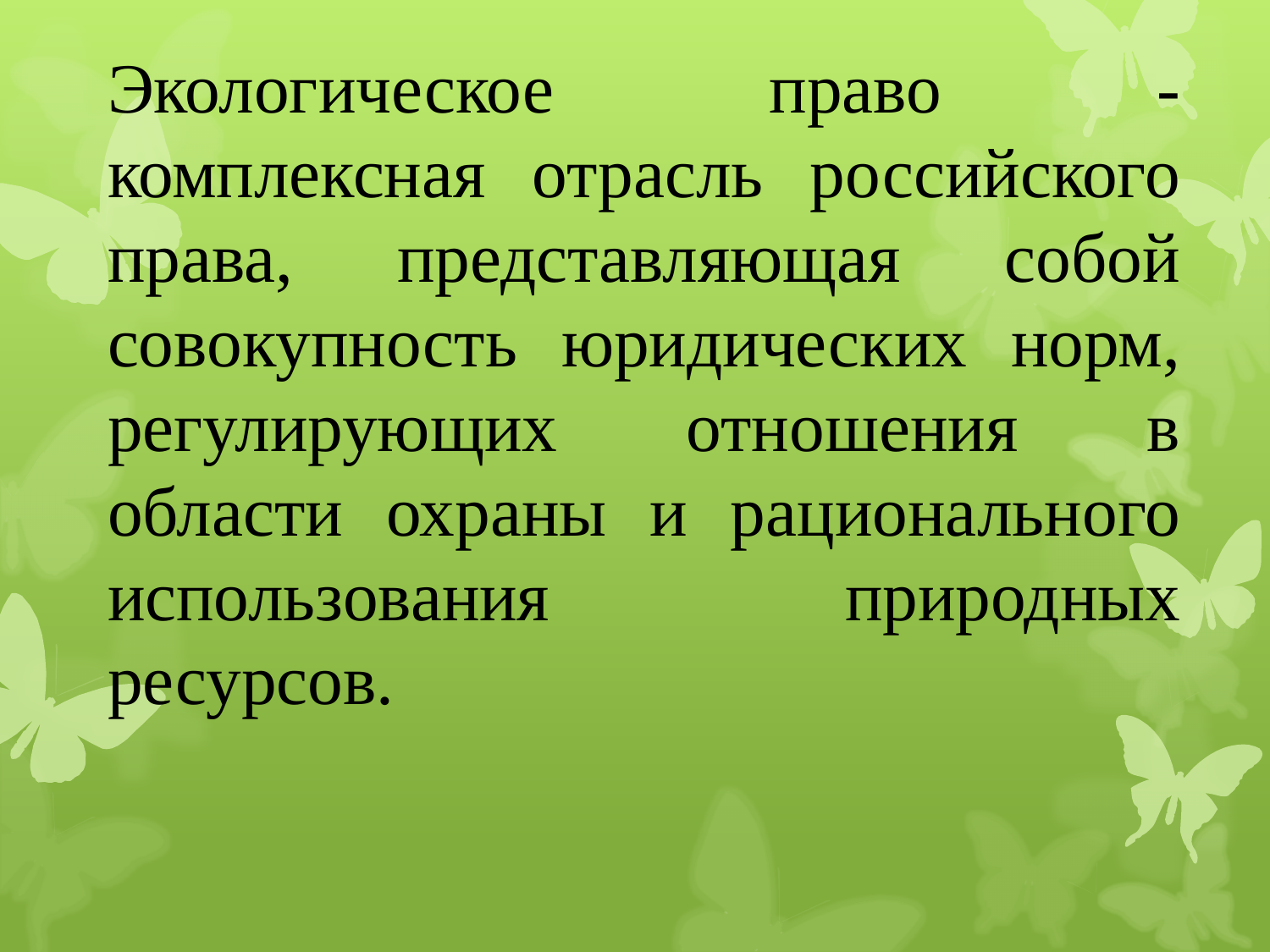

Экологическое право - комплексная отрасль российского права, представляющая собой совокупность юридических норм, регулирующих отношения в области охраны и рационального использования природных ресурсов.